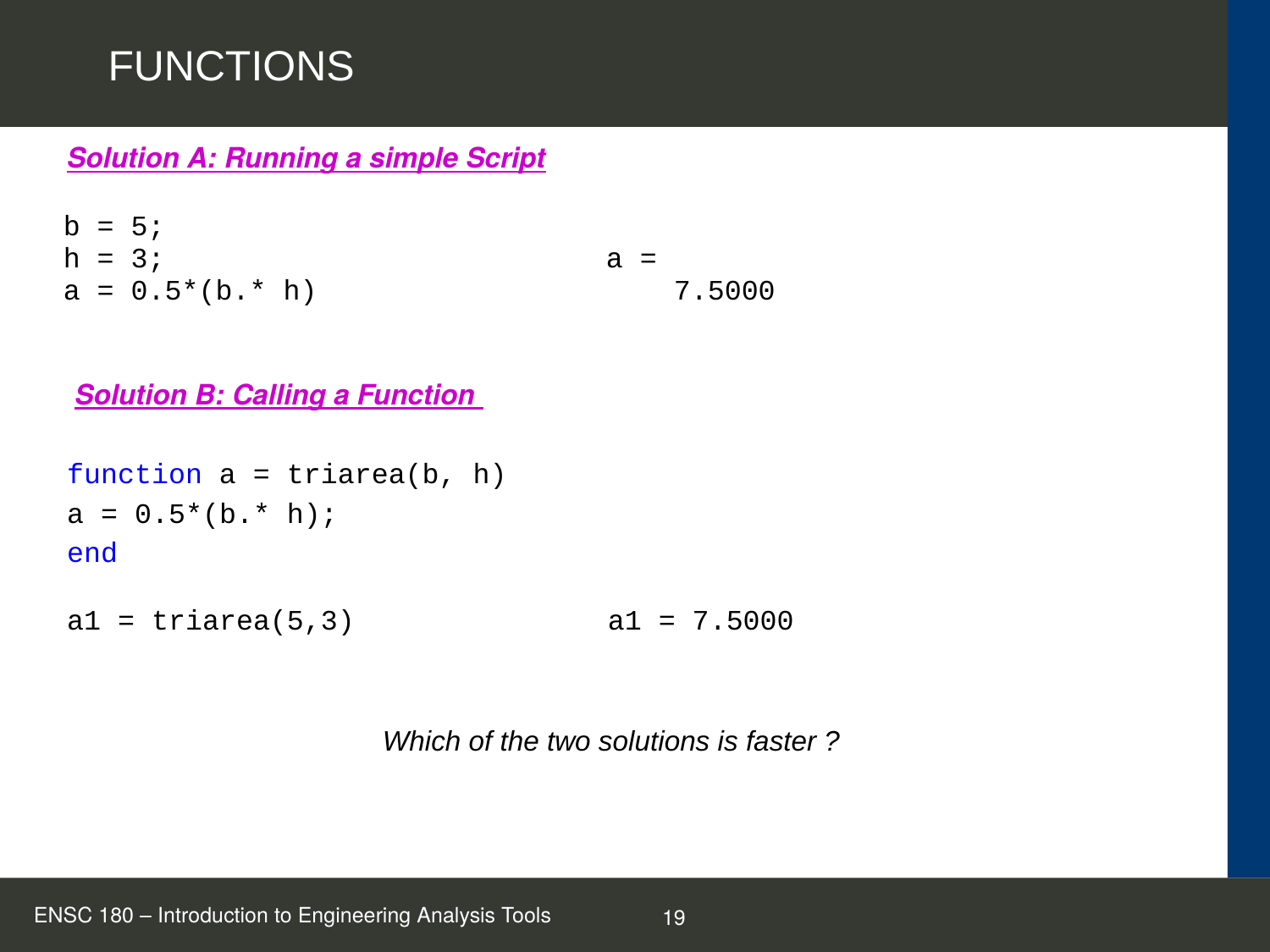

# FUNCTIONS
Solution A: Running a simple Script

 Solution B: Calling a Function

function a = triarea(b, h)
a = 0.5*(b.* h);
end
| b = 5; h = 3; a = 0.5\*(b.\* h) | a = 7.5000 |
| --- | --- |
| a1 = triarea(5,3) | a1 = 7.5000 |
| --- | --- |
Which of the two solutions is faster ?
ENSC 180 – Introduction to Engineering Analysis Tools